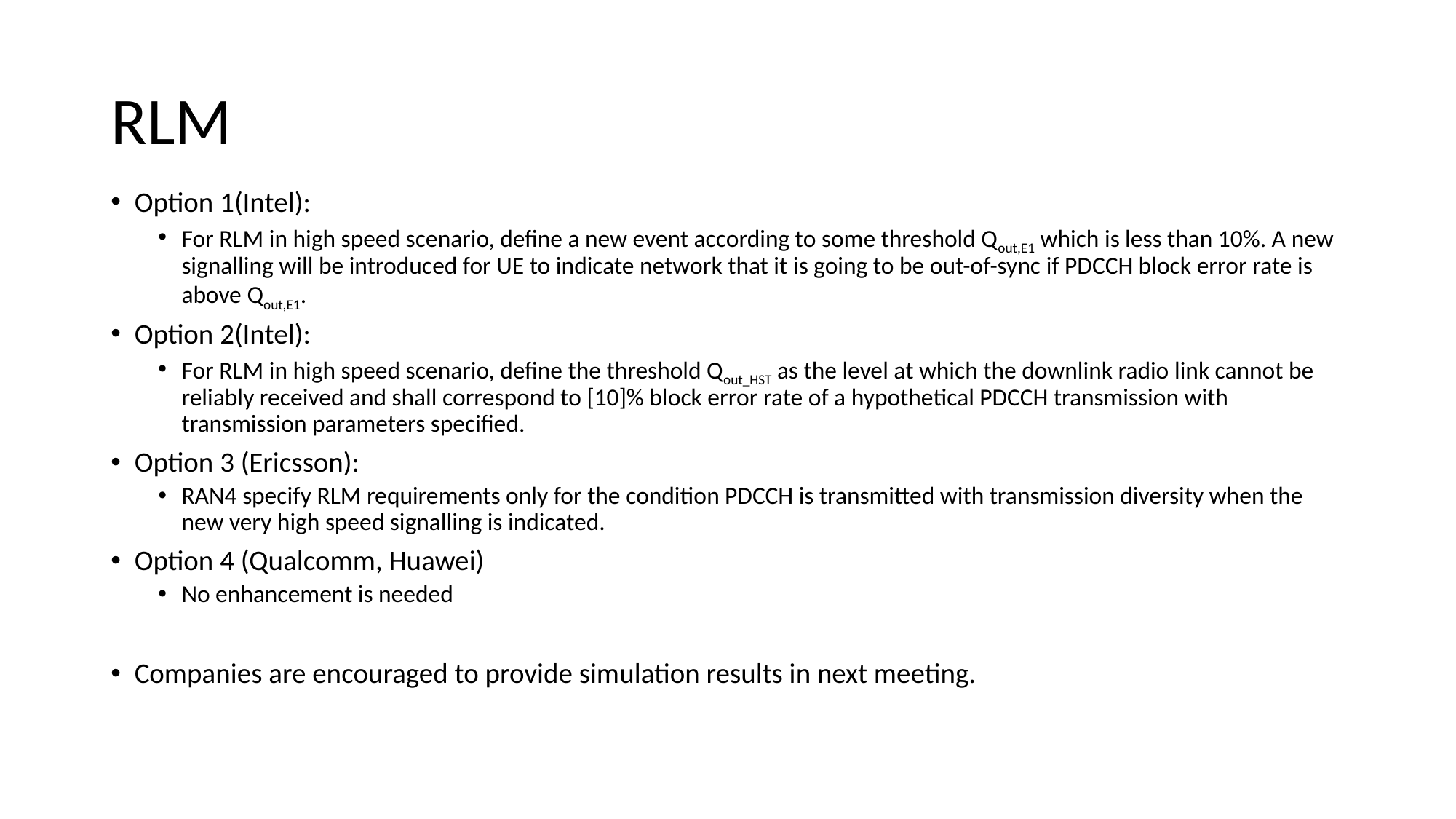

# RLM
Option 1(Intel):
For RLM in high speed scenario, define a new event according to some threshold Qout,E1 which is less than 10%. A new signalling will be introduced for UE to indicate network that it is going to be out-of-sync if PDCCH block error rate is above Qout,E1.
Option 2(Intel):
For RLM in high speed scenario, define the threshold Qout_HST as the level at which the downlink radio link cannot be reliably received and shall correspond to [10]% block error rate of a hypothetical PDCCH transmission with transmission parameters specified.
Option 3 (Ericsson):
RAN4 specify RLM requirements only for the condition PDCCH is transmitted with transmission diversity when the new very high speed signalling is indicated.
Option 4 (Qualcomm, Huawei)
No enhancement is needed

Companies are encouraged to provide simulation results in next meeting.